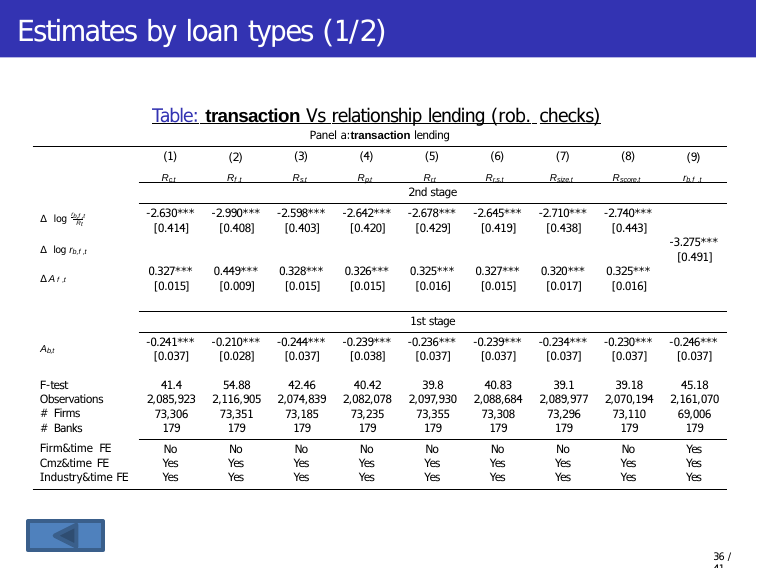

# Estimates by loan types (1/2)
	Table: transaction Vs relationship lending (rob. checks)
Panel a:transaction lending
(2)
Rf ,t
(9)
rb,f ,t
(7)
Rsize,t
(1)
Rc,t
(3)
Rs,t
(4)
Rp,t
(5)
Rr,t
(6)
Rr,s,t
(8)
Rscore,t

2nd stage
∆ log rb,f ,t
-2.630*** [0.414]
-2.990*** [0.408]
-2.598*** [0.403]
-2.642*** [0.420]
-2.678*** [0.429]
-2.645*** [0.419]
-2.710*** [0.438]
-2.740*** [0.443]

Rt
-3.275*** [0.491]
∆ log rb,f ,t
0.327*** [0.015]
0.449*** [0.009]
0.328*** [0.015]
0.326*** [0.015]
0.325*** [0.016]
0.327*** [0.015]
0.320*** [0.017]
0.325*** [0.016]
∆Af ,t

1st stage

-0.241*** [0.037]
-0.210*** [0.028]
-0.244*** [0.037]
-0.239*** [0.038]
-0.236*** [0.037]
-0.239*** [0.037]
-0.234*** [0.037]
-0.230*** [0.037]
-0.246*** [0.037]
Ab,t
F-test Observations # Firms
# Banks
Firm&time FE Cmz&time FE Industry&time FE
41.4
2,085,923
73,306
179
54.88
2,116,905
73,351
179
42.46
2,074,839
73,185
179
40.42
2,082,078
73,235
179
39.8
2,097,930
73,355
179
40.83
2,088,684
73,308
179
39.1
2,089,977
73,296
179
39.18
2,070,194
73,110
179
45.18
2,161,070
69,006
179

No Yes Yes
No Yes Yes
No Yes Yes
No Yes Yes
No Yes Yes
No Yes Yes
No Yes Yes
No Yes Yes
Yes Yes Yes

36 / 41